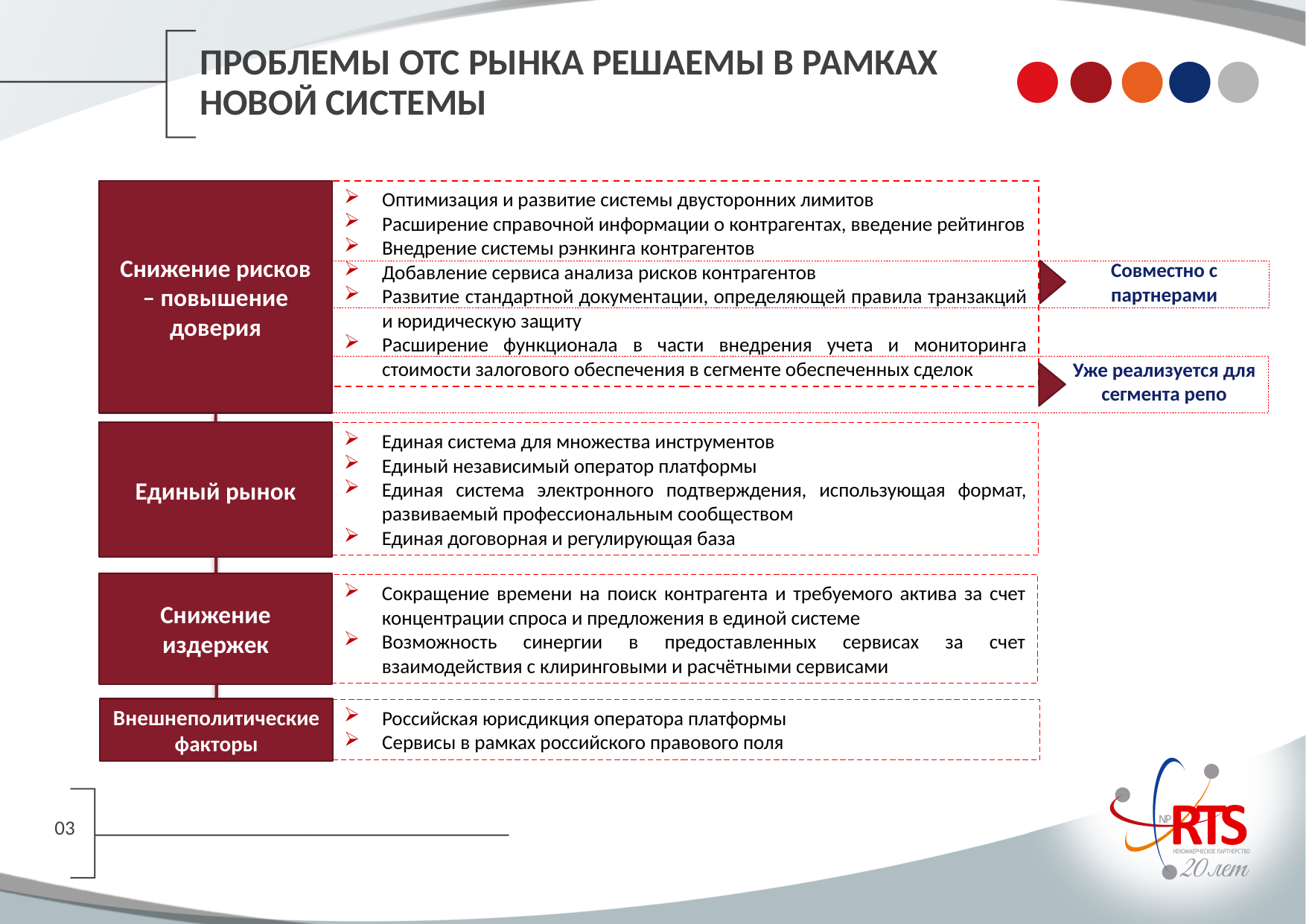

# ПРОБЛЕМЫ OTC РЫНКА РЕШАЕМЫ В РАМКАХ НОВОЙ СИСТЕМЫ
Оптимизация и развитие системы двусторонних лимитов
Расширение справочной информации о контрагентах, введение рейтингов
Внедрение системы рэнкинга контрагентов
Добавление сервиса анализа рисков контрагентов
Развитие стандартной документации, определяющей правила транзакций и юридическую защиту
Расширение функционала в части внедрения учета и мониторинга стоимости залогового обеспечения в сегменте обеспеченных сделок
Снижение рисков – повышение доверия
Совместно с партнерами

Уже реализуется для сегмента репо

Единая система для множества инструментов
Единый независимый оператор платформы
Единая система электронного подтверждения, использующая формат, развиваемый профессиональным сообществом
Единая договорная и регулирующая база
Единый рынок
Снижение издержек
Сокращение времени на поиск контрагента и требуемого актива за счет концентрации спроса и предложения в единой системе
Возможность синергии в предоставленных сервисах за счет взаимодействия с клиринговыми и расчётными сервисами
Внешнеполитические факторы
Российская юрисдикция оператора платформы
Сервисы в рамках российского правового поля
03